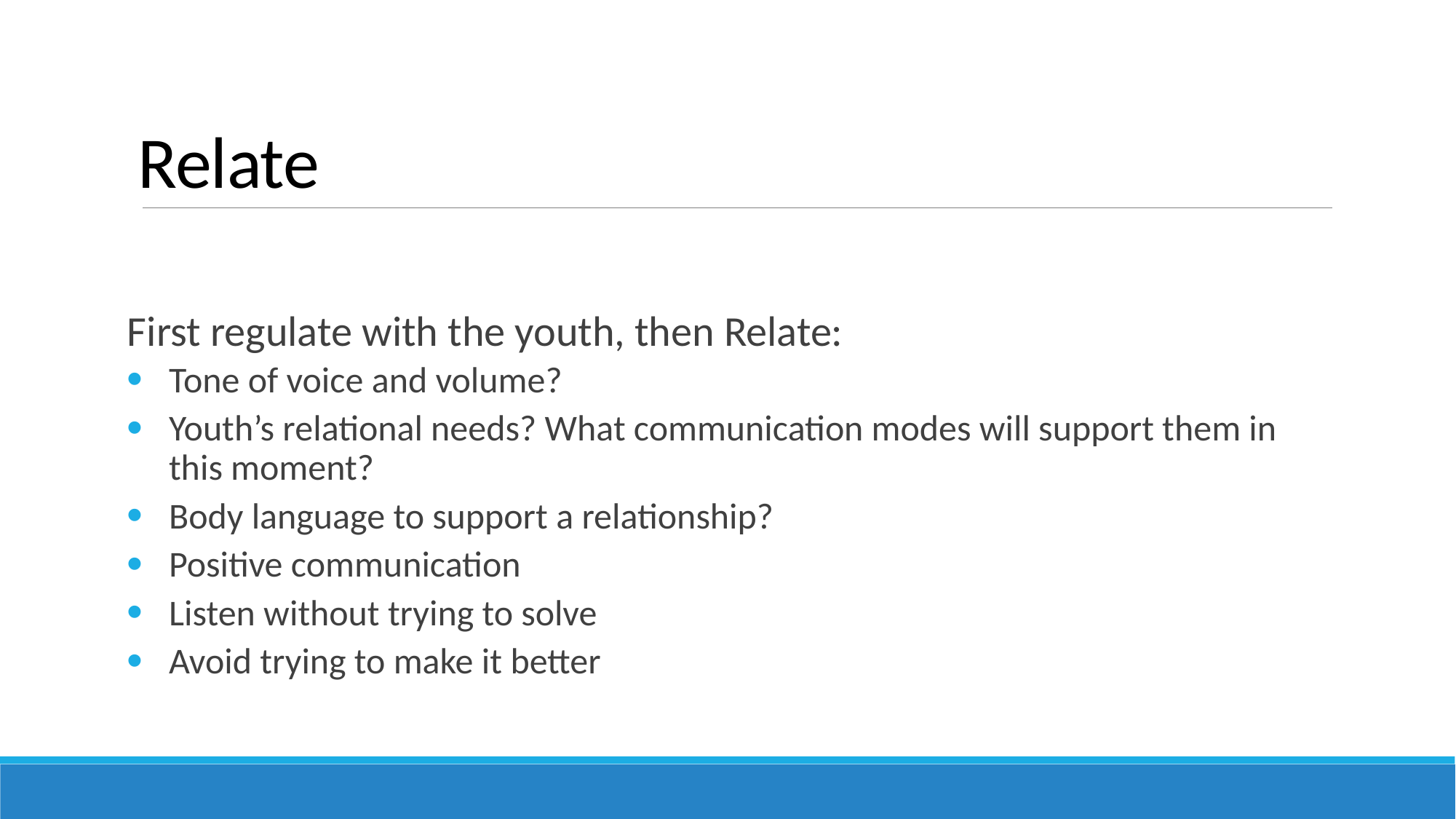

# Relate
First regulate with the youth, then Relate:
Tone of voice and volume?
Youth’s relational needs? What communication modes will support them in this moment?
Body language to support a relationship?
Positive communication
Listen without trying to solve
Avoid trying to make it better